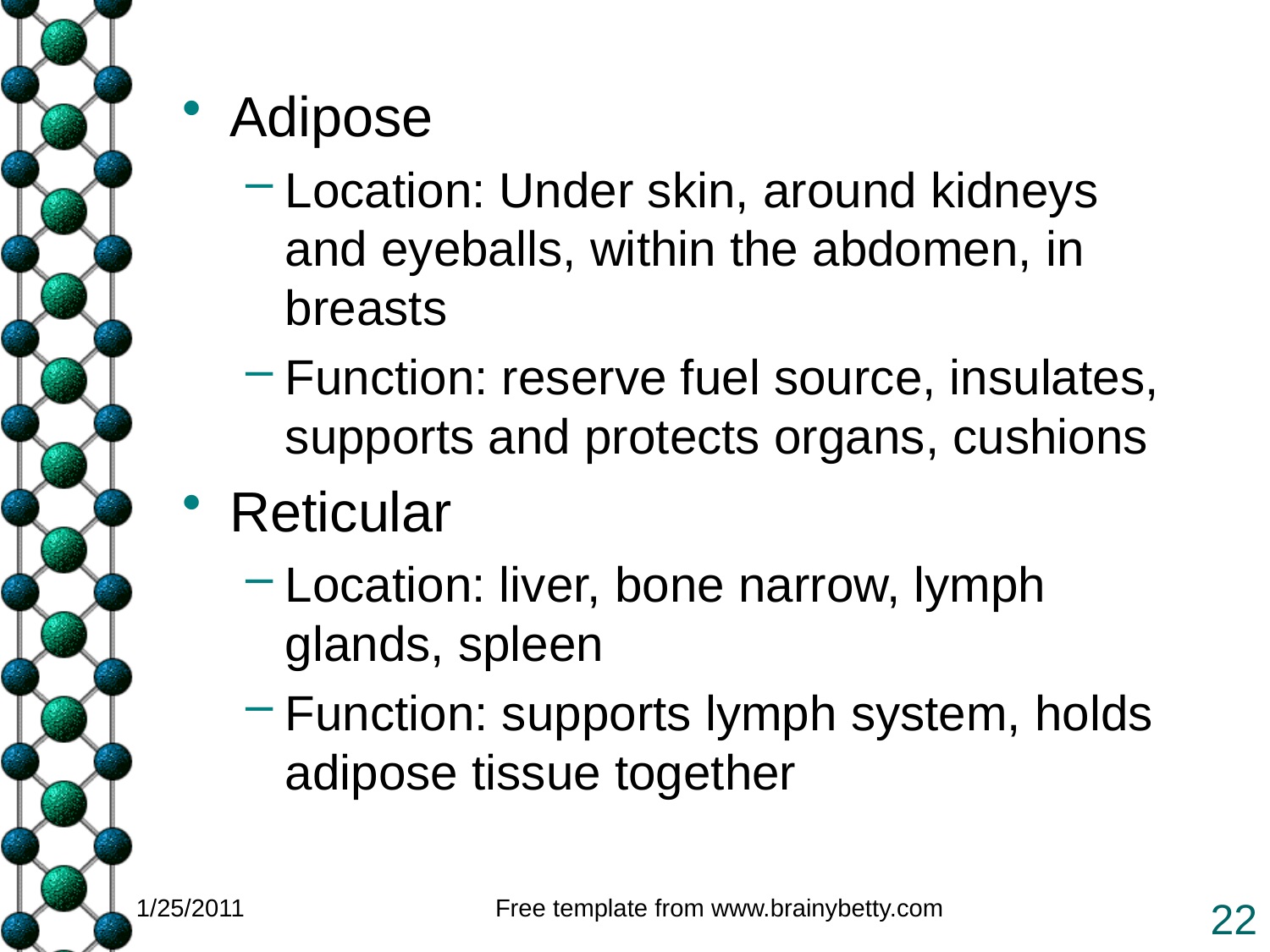

Adipose
Location: Under skin, around kidneys and eyeballs, within the abdomen, in breasts
Function: reserve fuel source, insulates, supports and protects organs, cushions
Reticular
Location: liver, bone narrow, lymph glands, spleen
Function: supports lymph system, holds adipose tissue together
1/25/2011
Free template from www.brainybetty.com
22